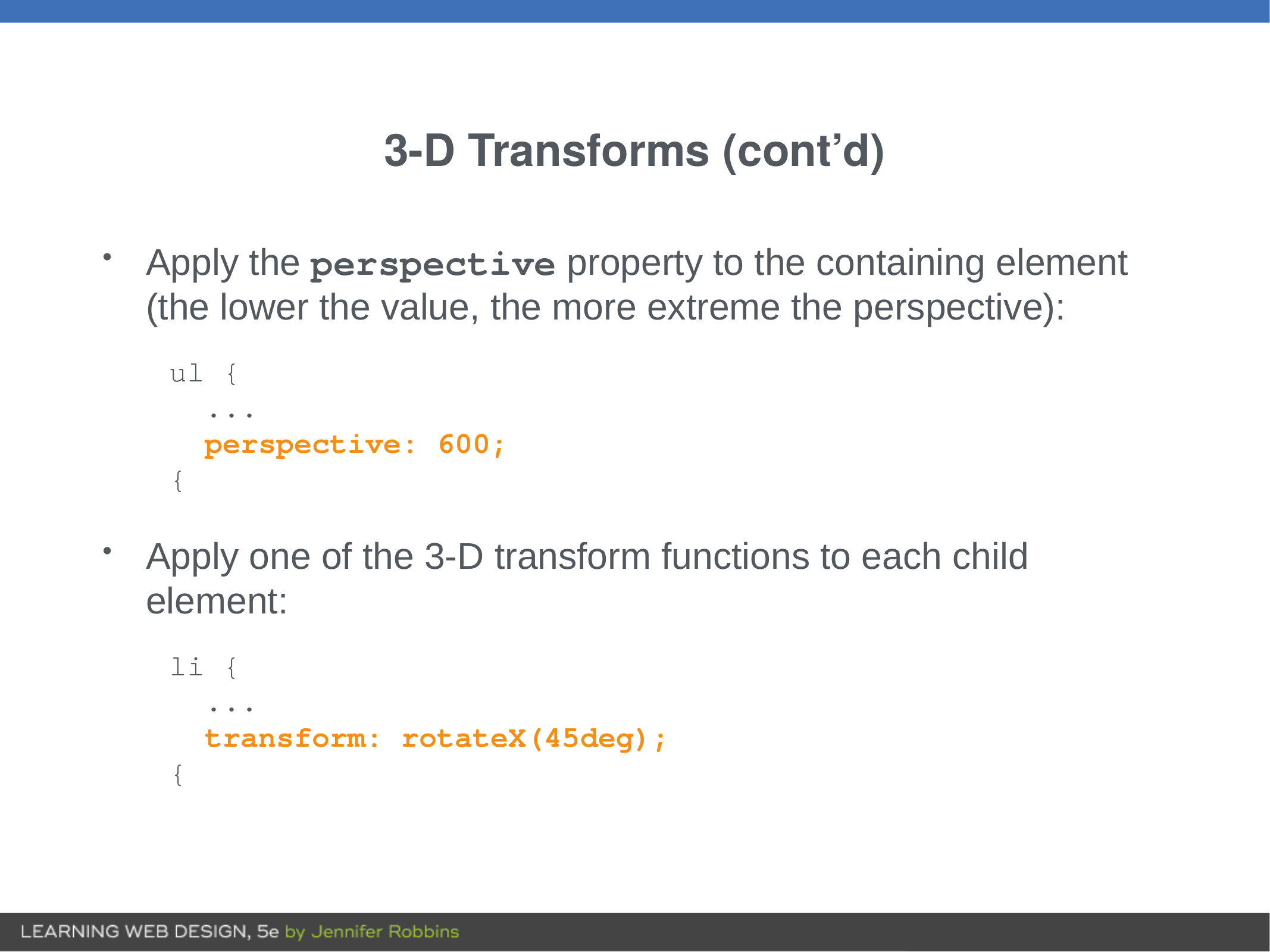

# 3-D Transforms (cont’d)
Apply the perspective property to the containing element (the lower the value, the more extreme the perspective):
ul {
  ...
  perspective: 600;
{
Apply one of the 3-D transform functions to each child element:
li {
  ...
  transform: rotateX(45deg);
{